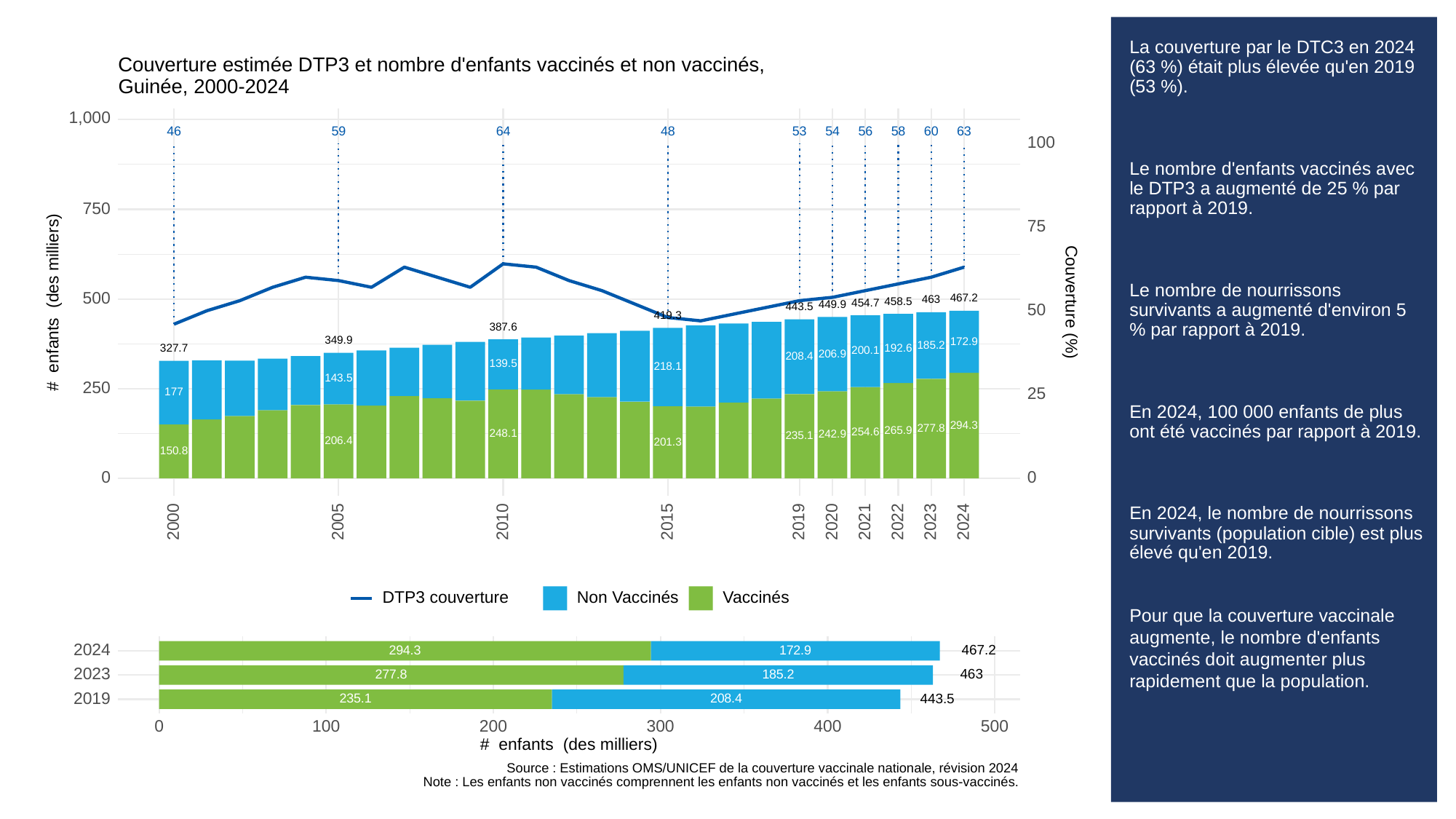

# La couverture par le DTC3 en 2024 (63 %) était plus élevée qu'en 2019 (53 %).

Le nombre d'enfants vaccinés avec le DTP3 a augmenté de 25 % par rapport à 2019.

Le nombre de nourrissons survivants a augmenté d'environ 5 % par rapport à 2019.

En 2024, 100 000 enfants de plus ont été vaccinés par rapport à 2019.

En 2024, le nombre de nourrissons survivants (population cible) est plus élevé qu'en 2019.

Pour que la couverture vaccinale augmente, le nombre d'enfants vaccinés doit augmenter plus rapidement que la population.

Couverture estimée DTP3 et nombre d'enfants vaccinés et non vaccinés,
Guinée, 2000-2024

1,000

53
63
46
59
64
48
56
58
60
54
100

750

75

500
467.2
#  enfants  (des milliers)
Couverture (%)
463
458.5

454.7
449.9
443.5
50

419.3

387.6

349.9

172.9

185.2

192.6
327.7

200.1

206.9

208.4

139.5

218.1

143.5

250

25
177

294.3

277.8
265.9
254.6
248.1
242.9
235.1

206.4
201.3
150.8
0
0

2023
2000
2005
2010
2015
2019
2020
2021
2022
2024

DTP3 couverture
Non Vaccinés
Vaccinés

2024
467.2
294.3
172.9

2023
463
277.8
185.2

2019
443.5
235.1
208.4

300
0
100
200
400
500
#  enfants  (des milliers)
Source : Estimations OMS/UNICEF de la couverture vaccinale nationale, révision 2024
Note : Les enfants non vaccinés comprennent les enfants non vaccinés et les enfants sous-vaccinés.